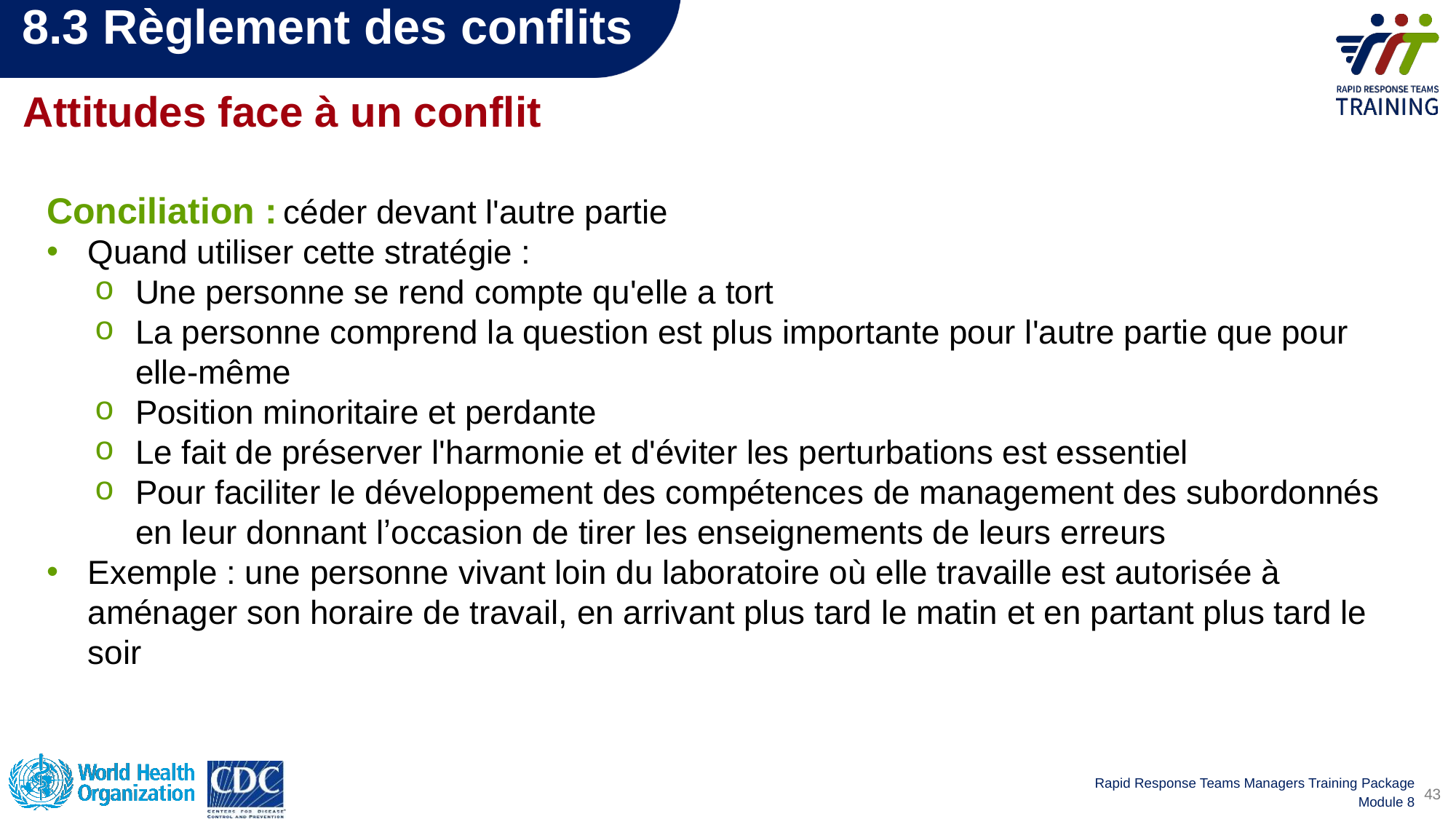

8.3 Règlement des conflits

Attitudes face à un conflit
Conciliation : céder devant l'autre partie
Quand utiliser cette stratégie :
Une personne se rend compte qu'elle a tort
La personne comprend la question est plus importante pour l'autre partie que pour elle-même
Position minoritaire et perdante
Le fait de préserver l'harmonie et d'éviter les perturbations est essentiel
Pour faciliter le développement des compétences de management des subordonnés en leur donnant lʼoccasion de tirer les enseignements de leurs erreurs
Exemple : une personne vivant loin du laboratoire où elle travaille est autorisée à aménager son horaire de travail, en arrivant plus tard le matin et en partant plus tard le soir

43